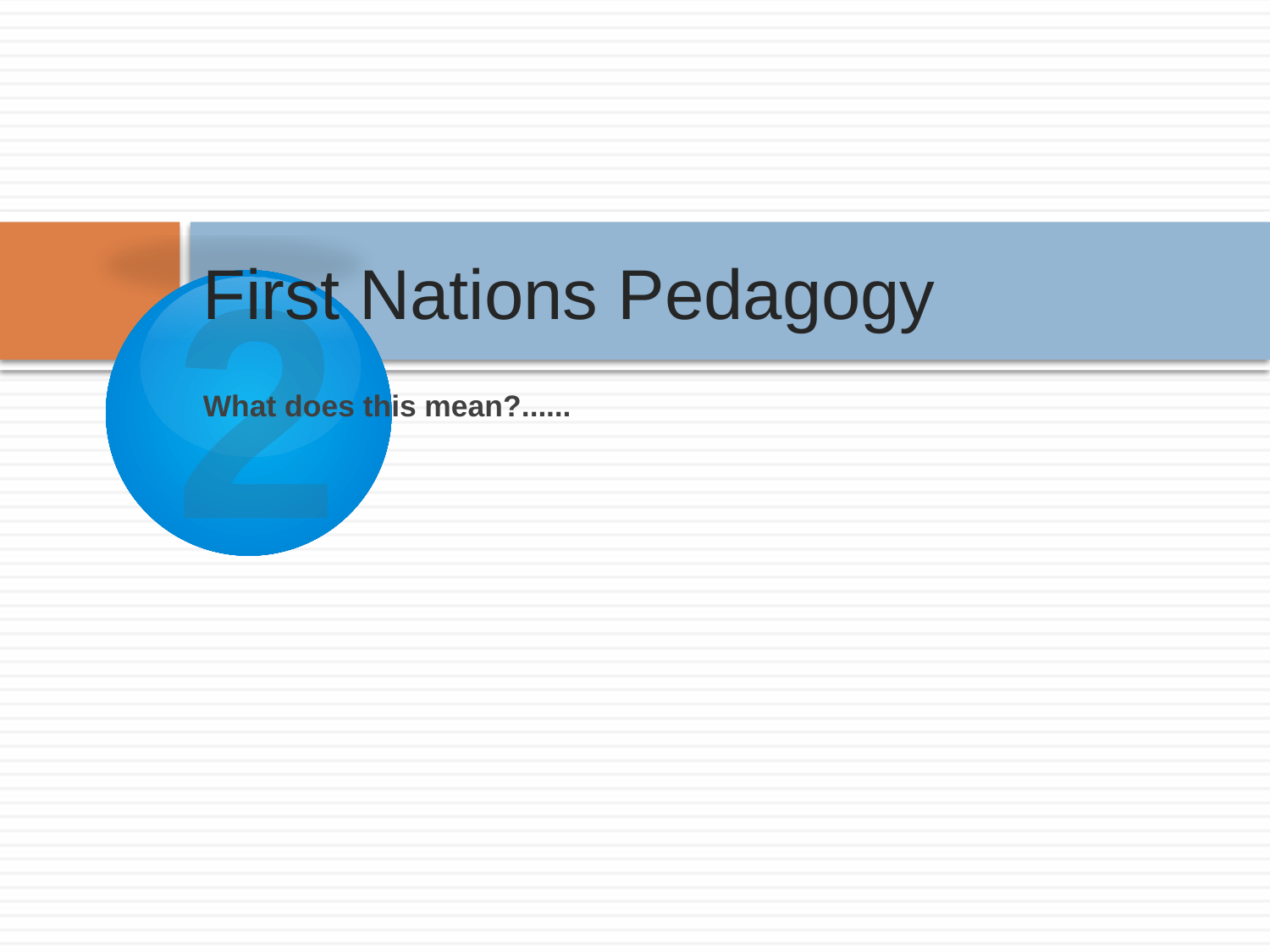

2
# First Nations Pedagogy

What does this mean?......